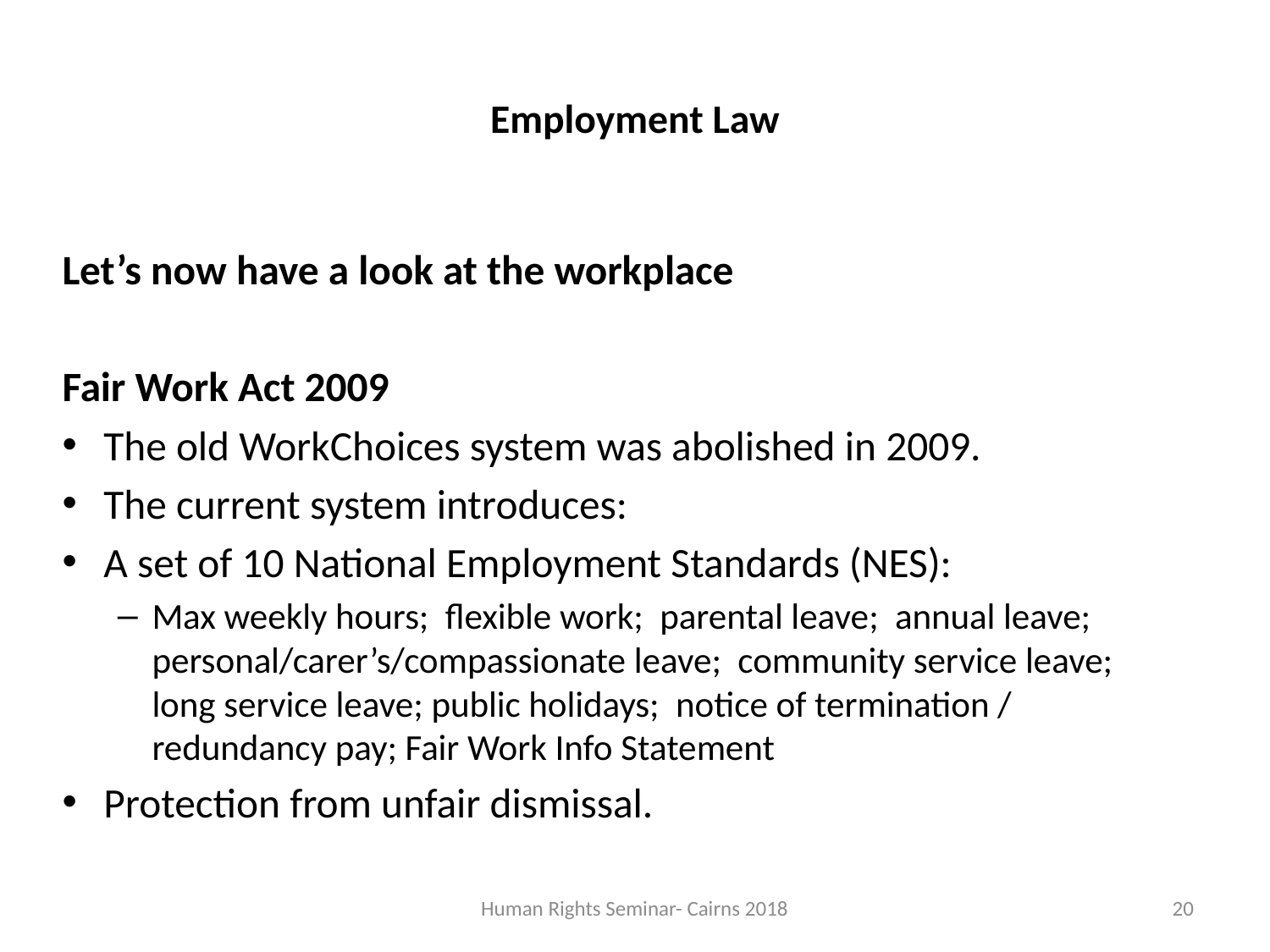

# Employment Law

Let’s now have a look at the workplace

Fair Work Act 2009
The old WorkChoices system was abolished in 2009.
The current system introduces:
A set of 10 National Employment Standards (NES):
Max weekly hours;  flexible work;  parental leave;  annual leave; personal/carer’s/compassionate leave;  community service leave;  long service leave; public holidays;  notice of termination / redundancy pay; Fair Work Info Statement
Protection from unfair dismissal.

Human Rights Seminar- Cairns 2018
20